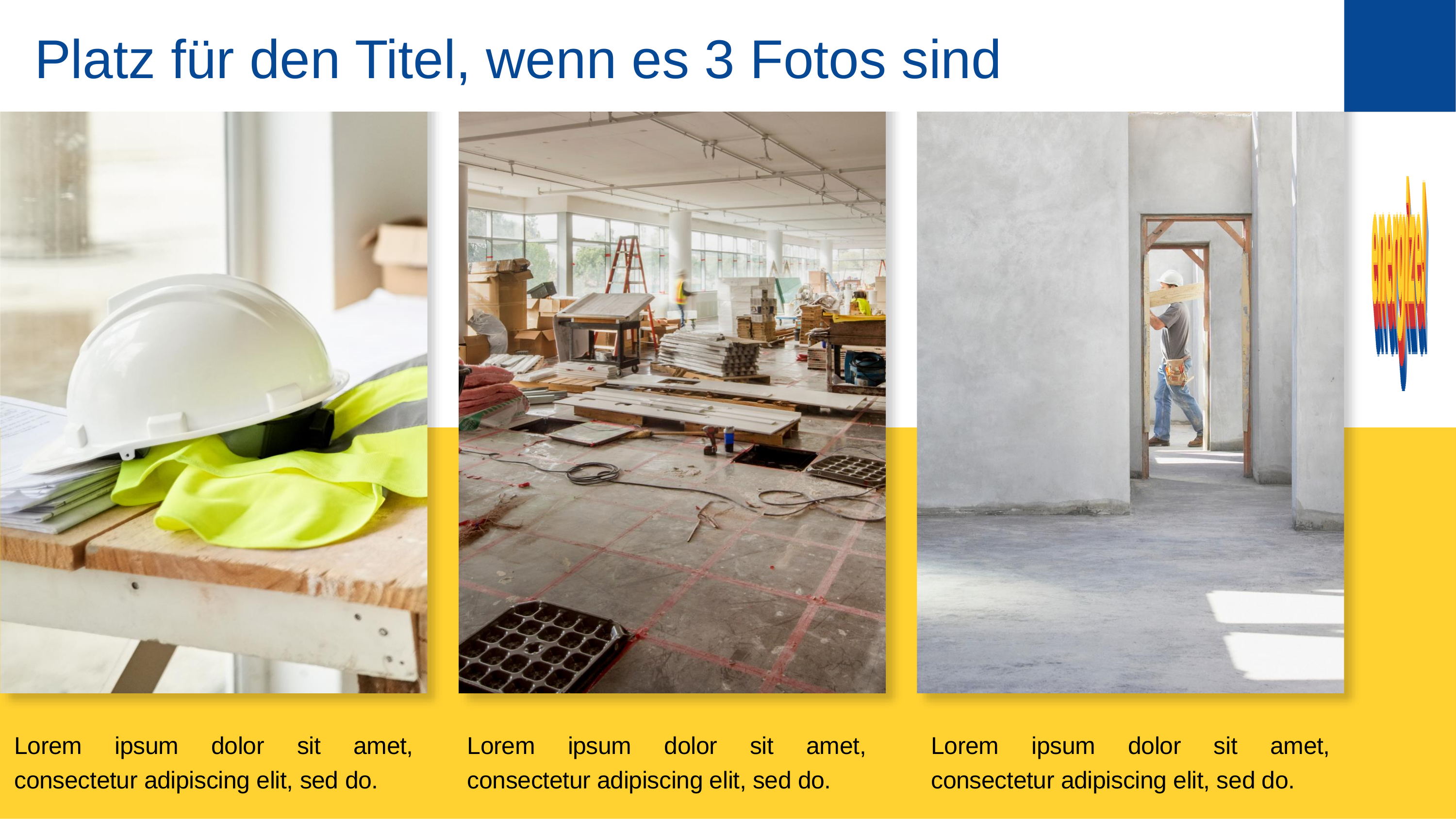

Platz für den Titel, wenn es 3 Fotos sind

Annabelle Musser

Lorem ipsum dolor sit amet, consectetur adipiscing elit, sed do.
Lorem ipsum dolor sit amet, consectetur adipiscing elit, sed do.
Lorem ipsum dolor sit amet, consectetur adipiscing elit, sed do.